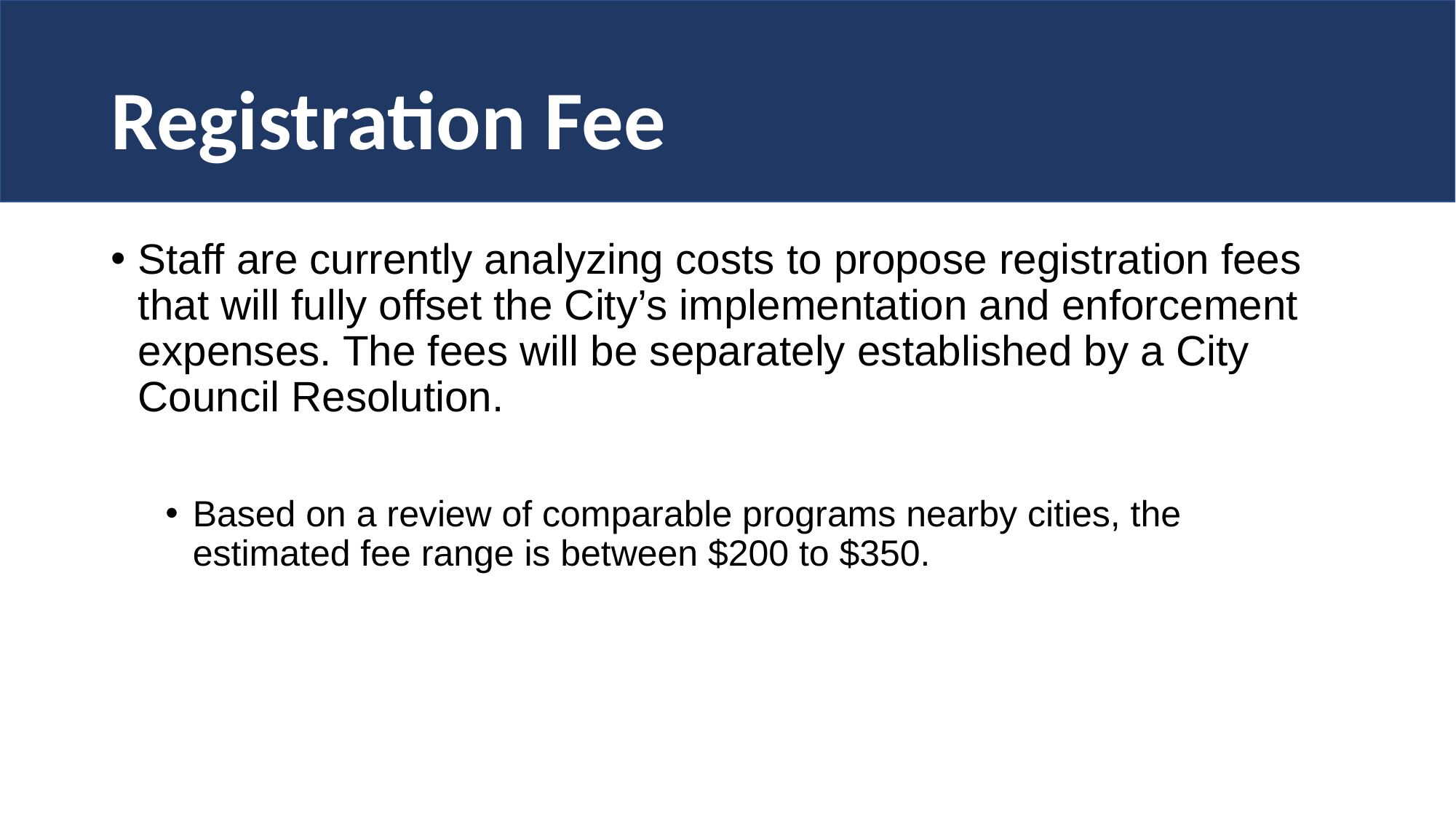

# Registration Fee
Staff are currently analyzing costs to propose registration fees that will fully offset the City’s implementation and enforcement expenses. The fees will be separately established by a City Council Resolution.

Based on a review of comparable programs nearby cities, the estimated fee range is between $200 to $350.